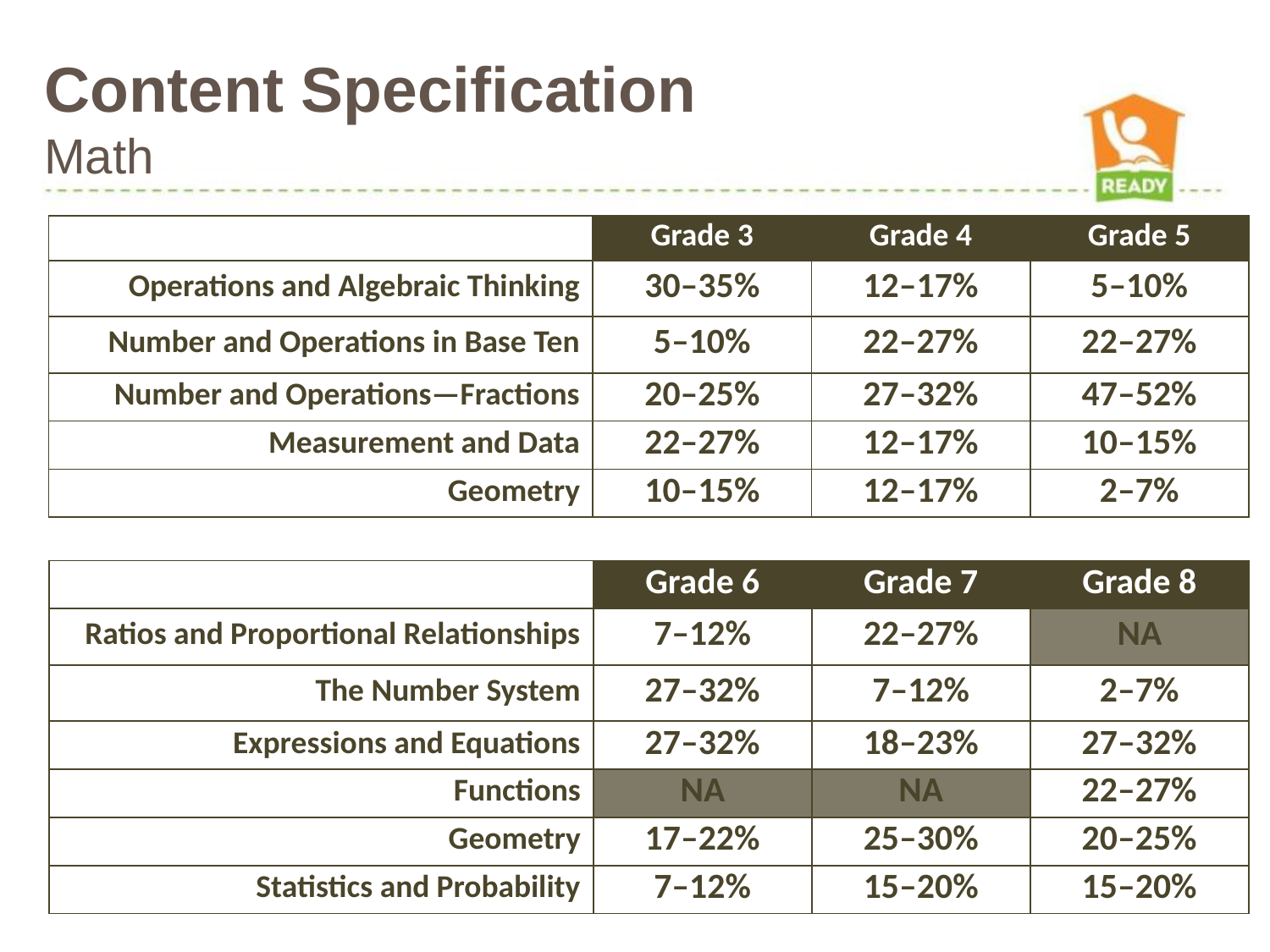

Content Specification
Math
|  | Grade 3 | Grade 4 | Grade 5 |
| --- | --- | --- | --- |
| Operations and Algebraic Thinking | 30–35% | 12–17% | 5–10% |
| Number and Operations in Base Ten | 5–10% | 22–27% | 22–27% |
| Number and Operations—Fractions | 20–25% | 27–32% | 47–52% |
| Measurement and Data | 22–27% | 12–17% | 10–15% |
| Geometry | 10–15% | 12–17% | 2–7% |

|  | Grade 6 | Grade 7 | Grade 8 |
| --- | --- | --- | --- |
| Ratios and Proportional Relationships | 7–12% | 22–27% | NA |
| The Number System | 27–32% | 7–12% | 2–7% |
| Expressions and Equations | 27–32% | 18–23% | 27–32% |
| Functions | NA | NA | 22–27% |
| Geometry | 17–22% | 25–30% | 20–25% |
| Statistics and Probability | 7–12% | 15–20% | 15–20% |